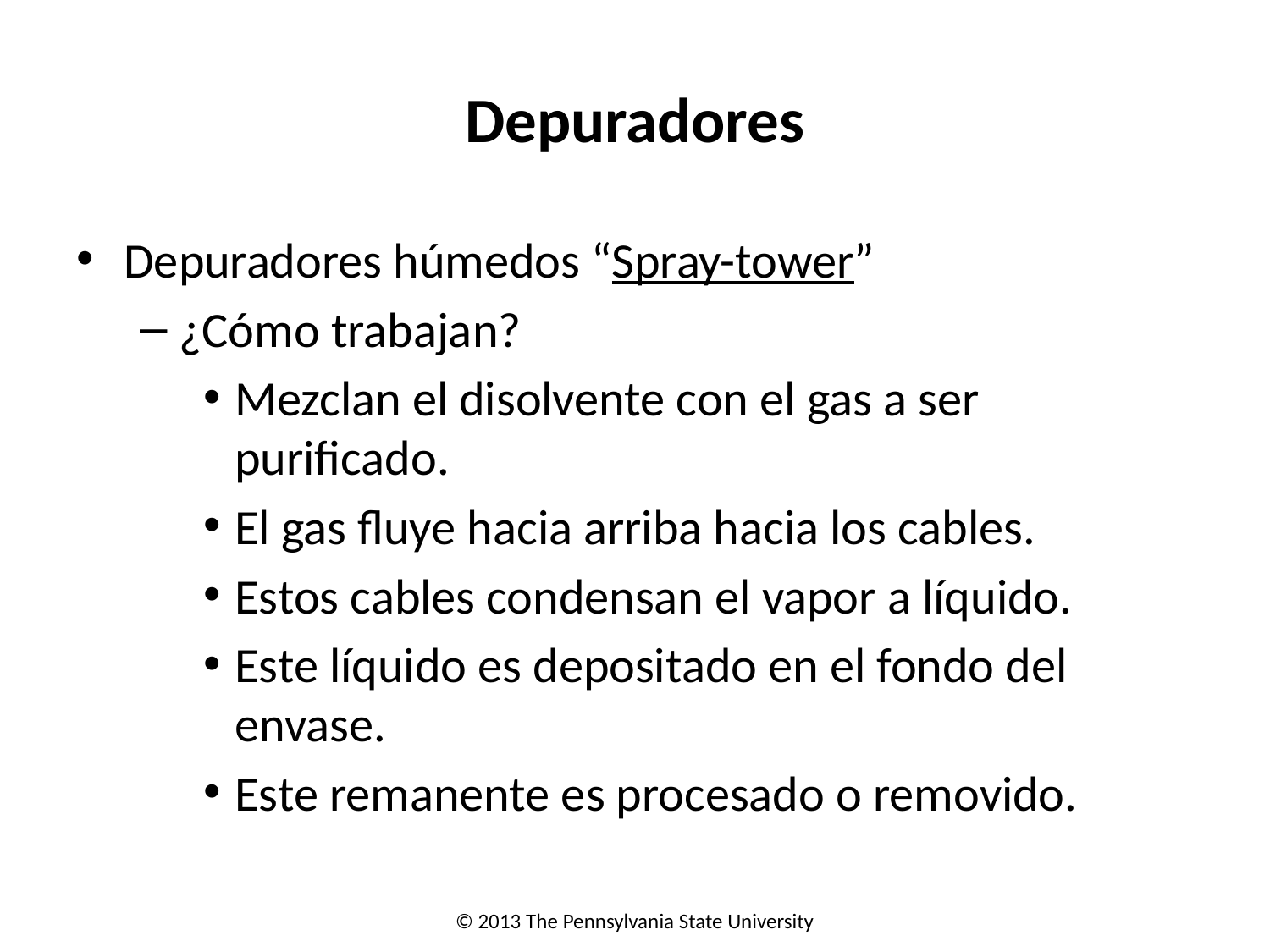

# Depuradores
Depuradores húmedos “Spray-tower”
¿Cómo trabajan?
Mezclan el disolvente con el gas a ser purificado.
El gas fluye hacia arriba hacia los cables.
Estos cables condensan el vapor a líquido.
Este líquido es depositado en el fondo del envase.
Este remanente es procesado o removido.